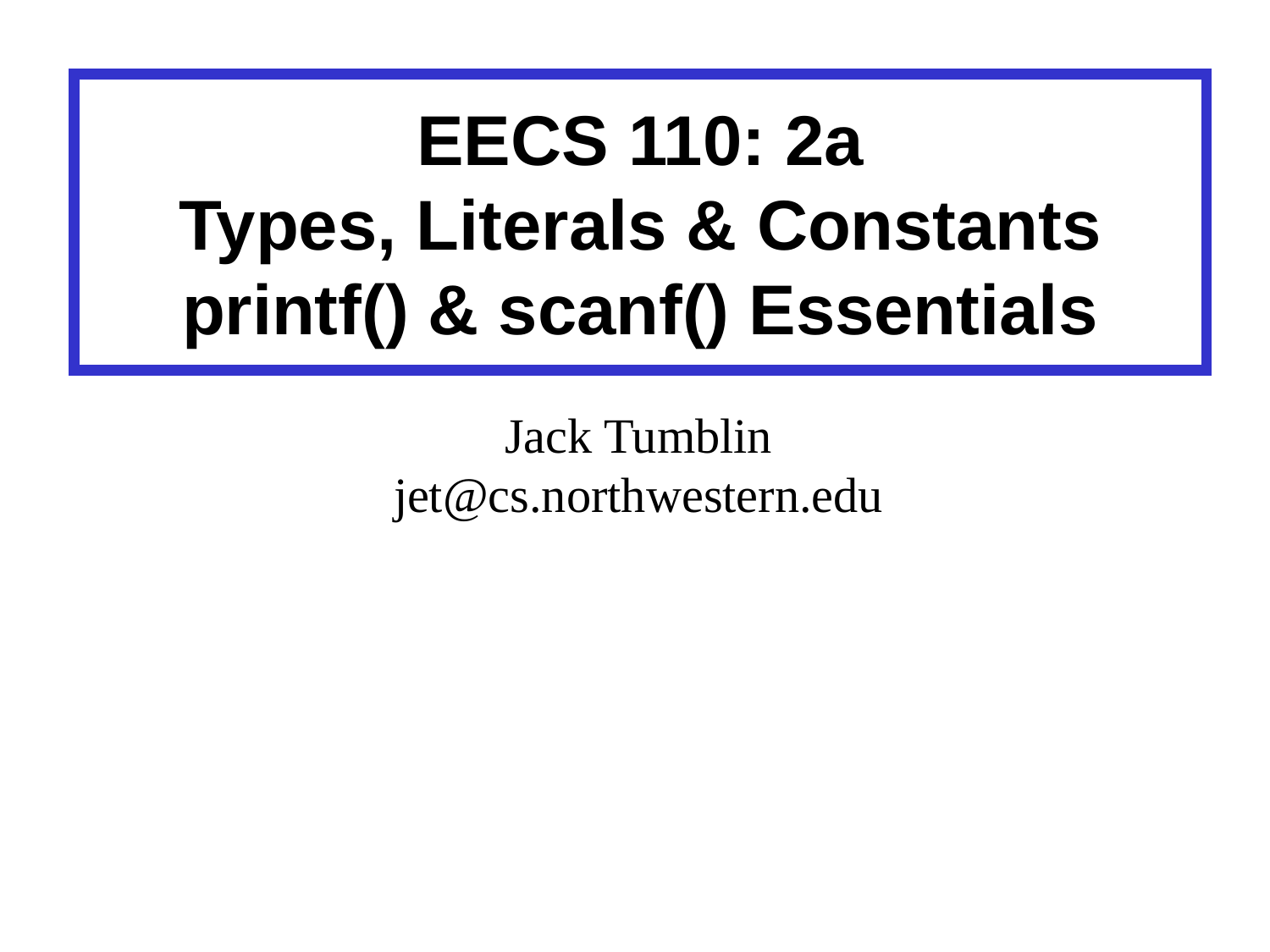

EECS 110: 2a
Types, Literals & Constants
printf() & scanf() Essentials
Jack Tumblin
jet@cs.northwestern.edu